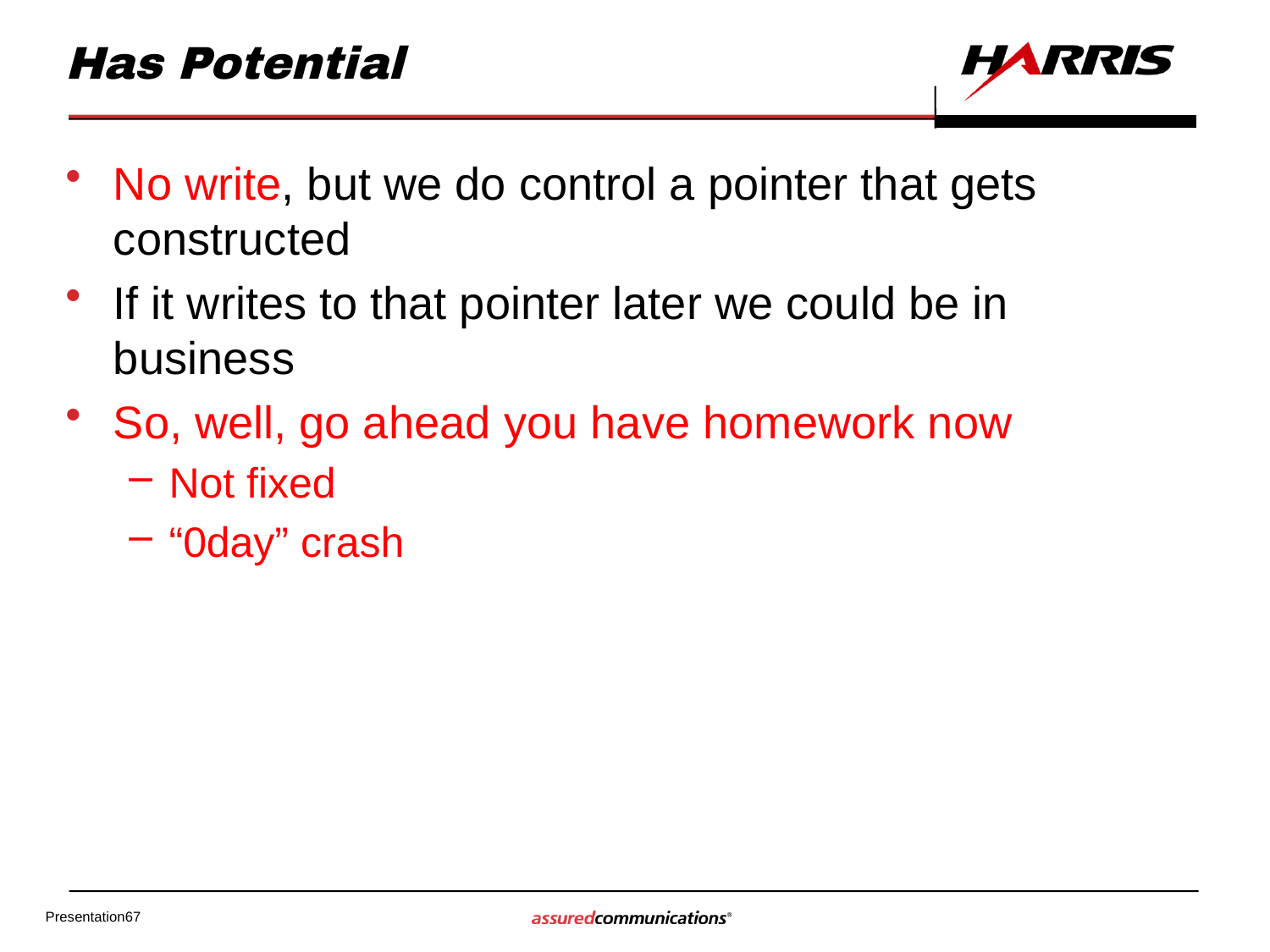

# Has Potential
No write, but we do control a pointer that gets constructed
If it writes to that pointer later we could be in business
So, well, go ahead you have homework now
Not fixed
“0day” crash